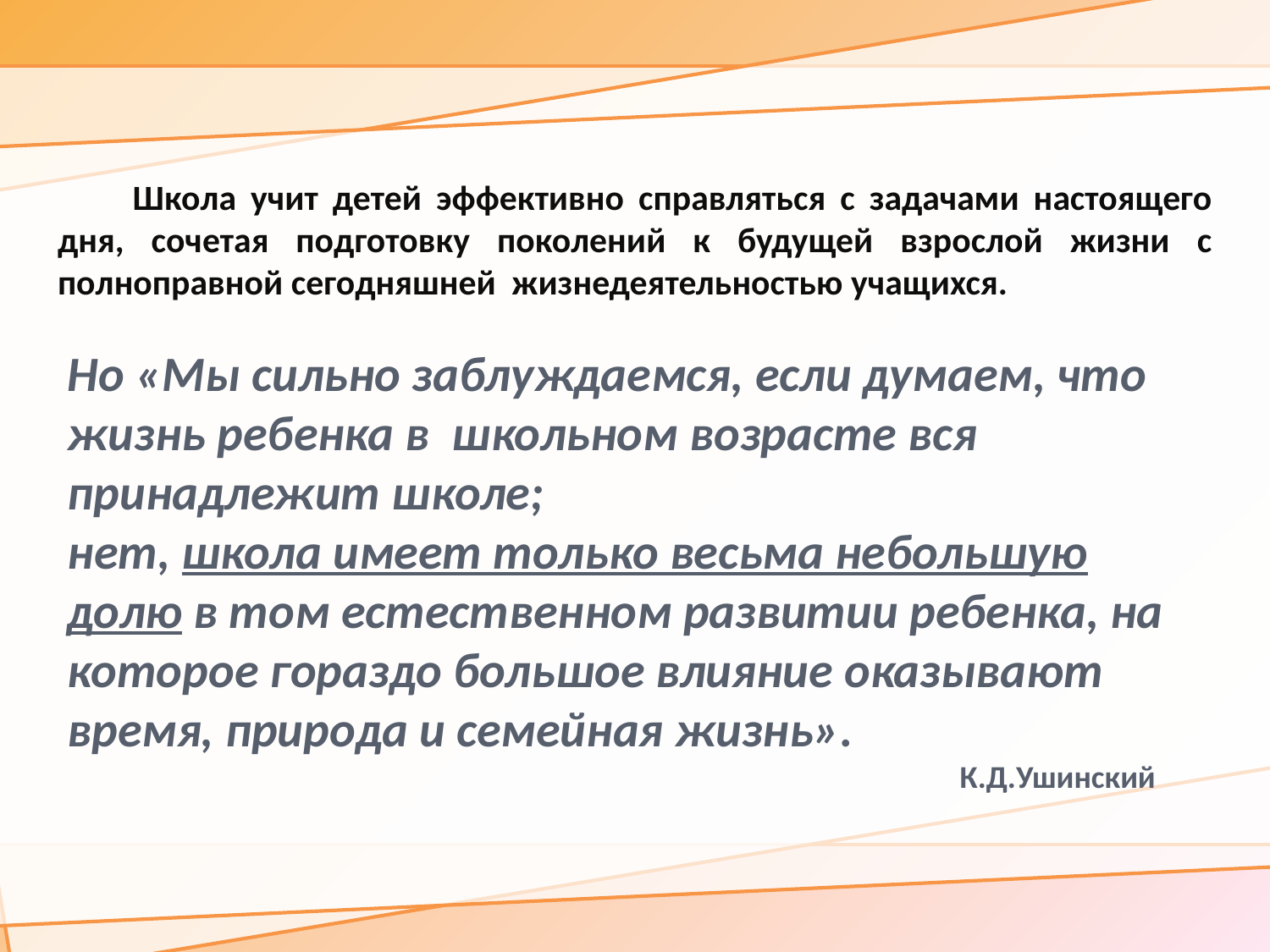

Школа учит детей эффективно справляться с задачами настоящего дня, сочетая подготовку поколений к будущей взрослой жизни с полноправной сегодняшней  жизнедеятельностью учащихся.

Но «Мы сильно заблуждаемся, если думаем, что жизнь ребенка в  школьном возрасте вся принадлежит школе;
нет, школа имеет только весьма небольшую долю в том естественном развитии ребенка, на которое гораздо большое влияние оказывают время, природа и семейная жизнь».
                                                                                                                            К.Д.Ушинский